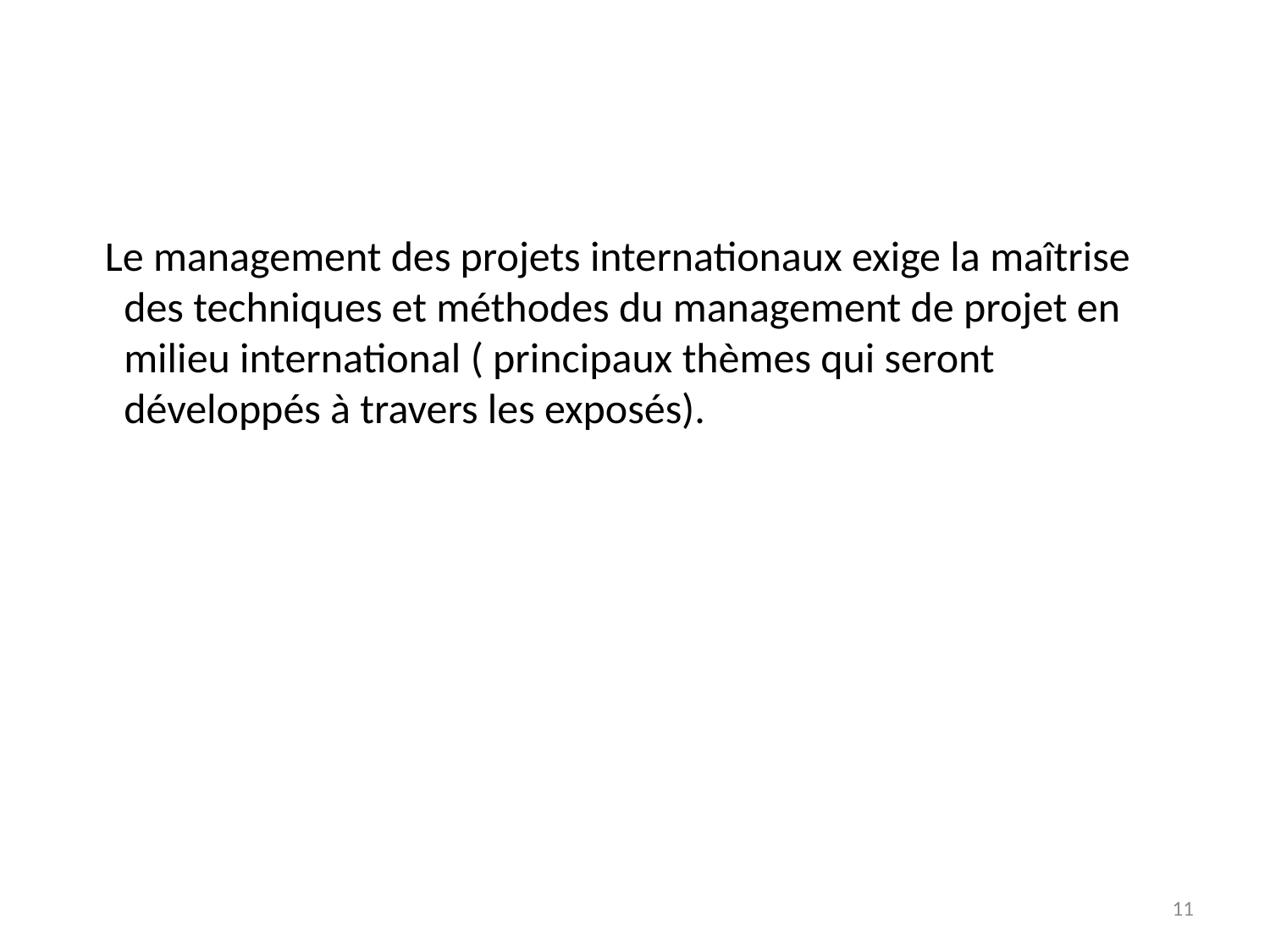

#
   Le management des projets internationaux exige la maîtrise des techniques et méthodes du management de projet en milieu international ( principaux thèmes qui seront développés à travers les exposés).
11